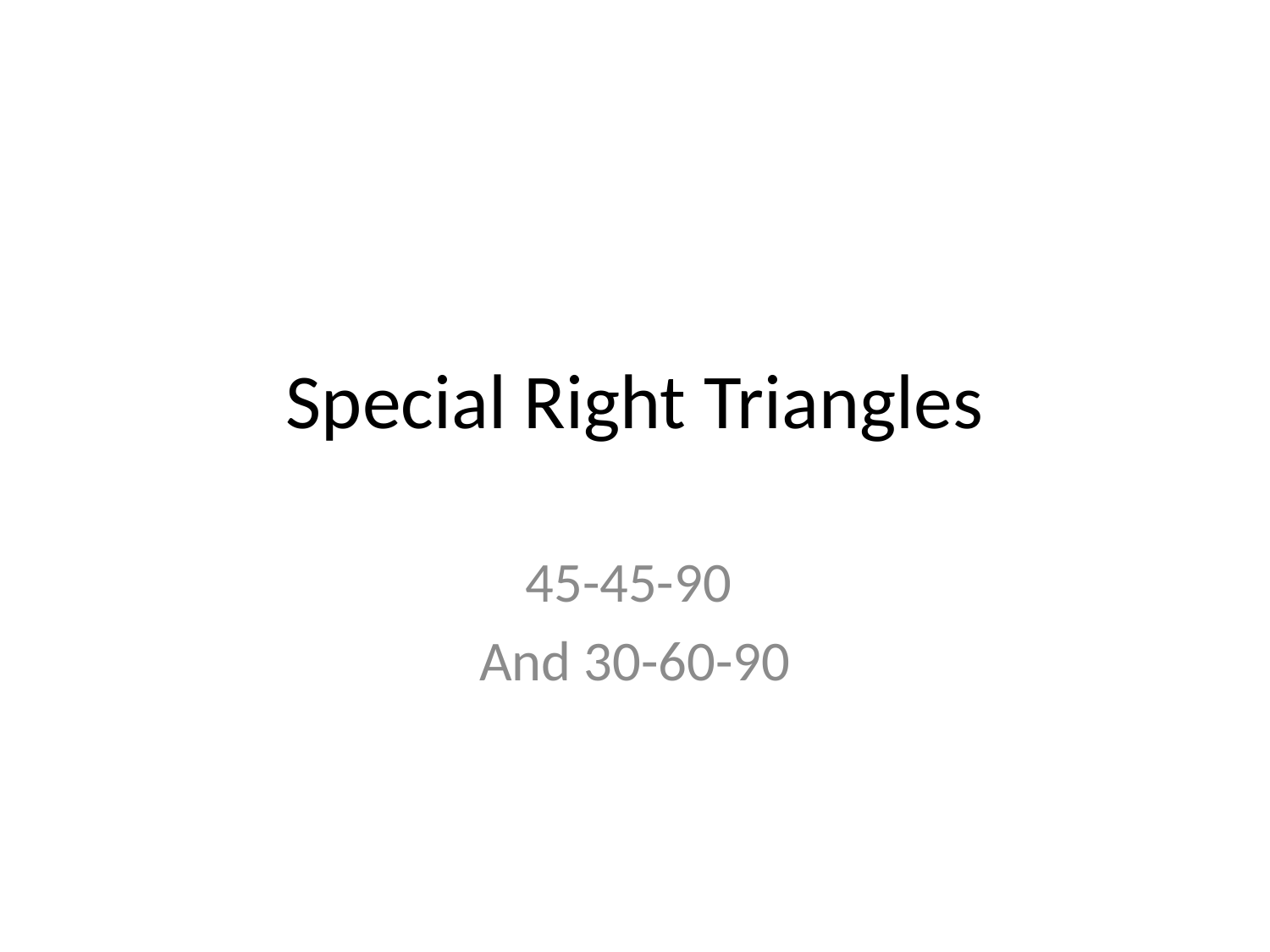

# Special Right Triangles
45-45-90
And 30-60-90